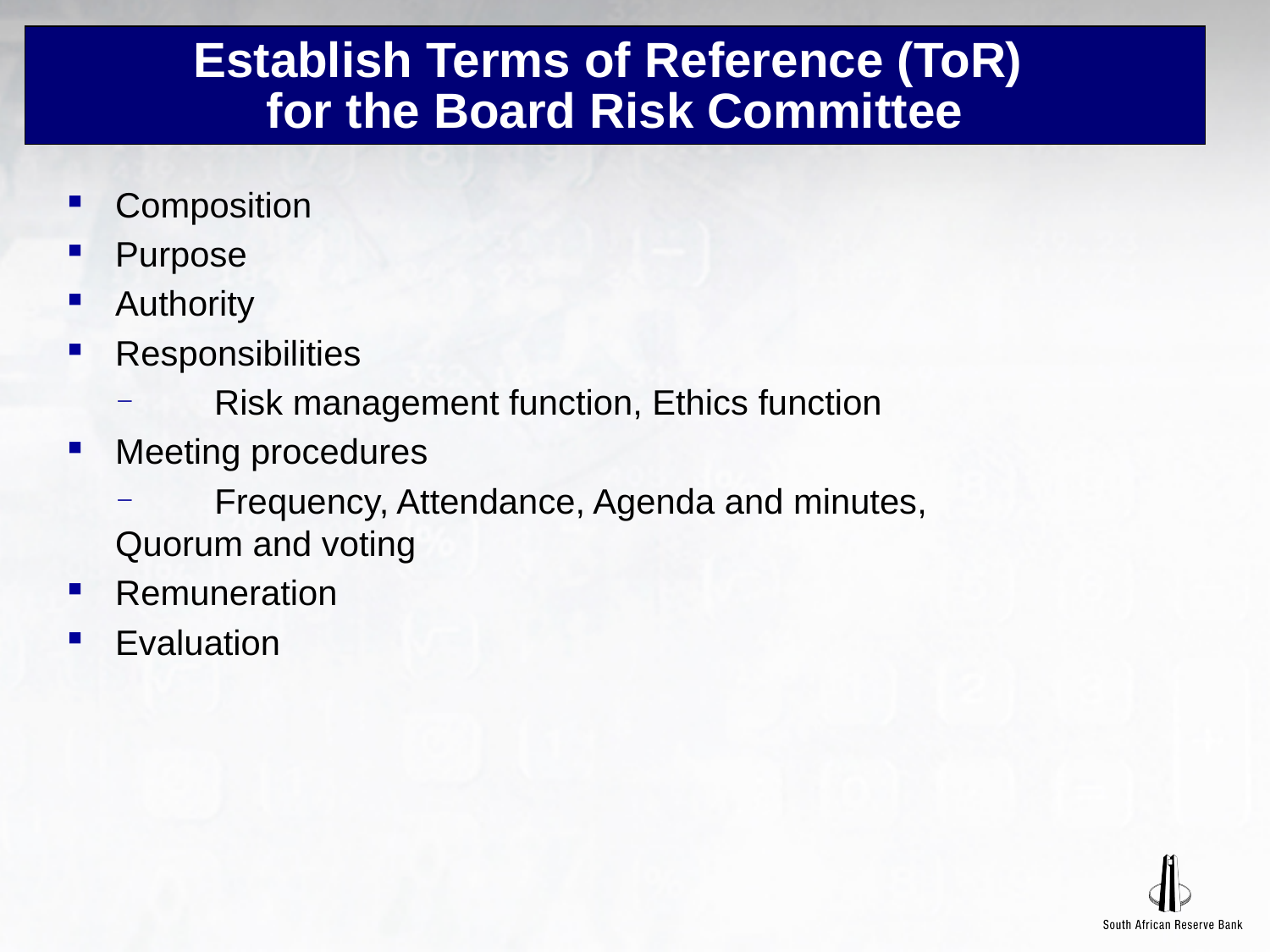

# Establish Terms of Reference (ToR) for the Board Risk Committee
Composition
Purpose
Authority
Responsibilities
	Risk management function, Ethics function
Meeting procedures
	Frequency, Attendance, Agenda and minutes, 	Quorum and voting
Remuneration
Evaluation